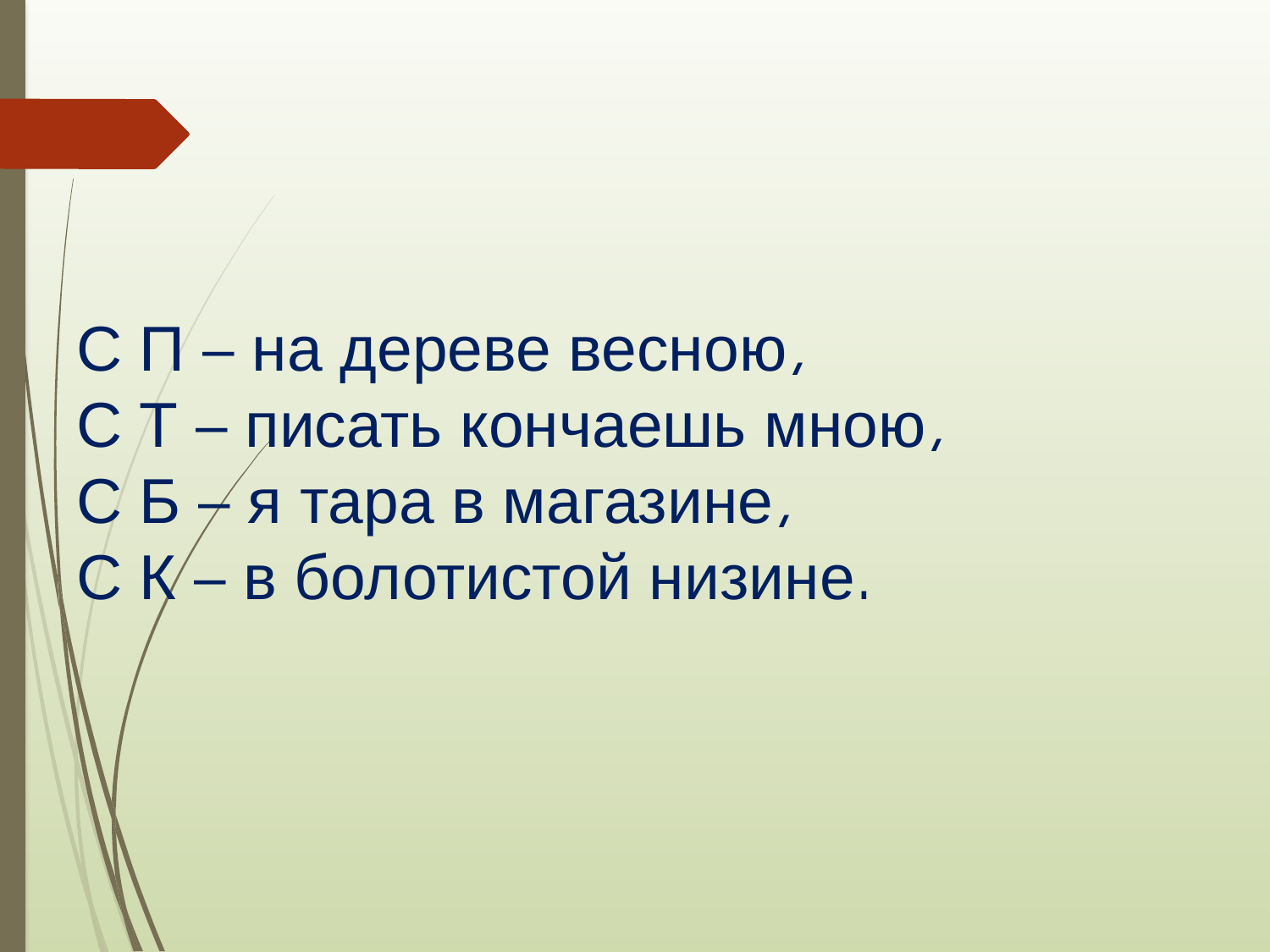

# С П – на дереве весною, С Т – писать кончаешь мною, С Б – я тара в магазине, С К – в болотистой низине.